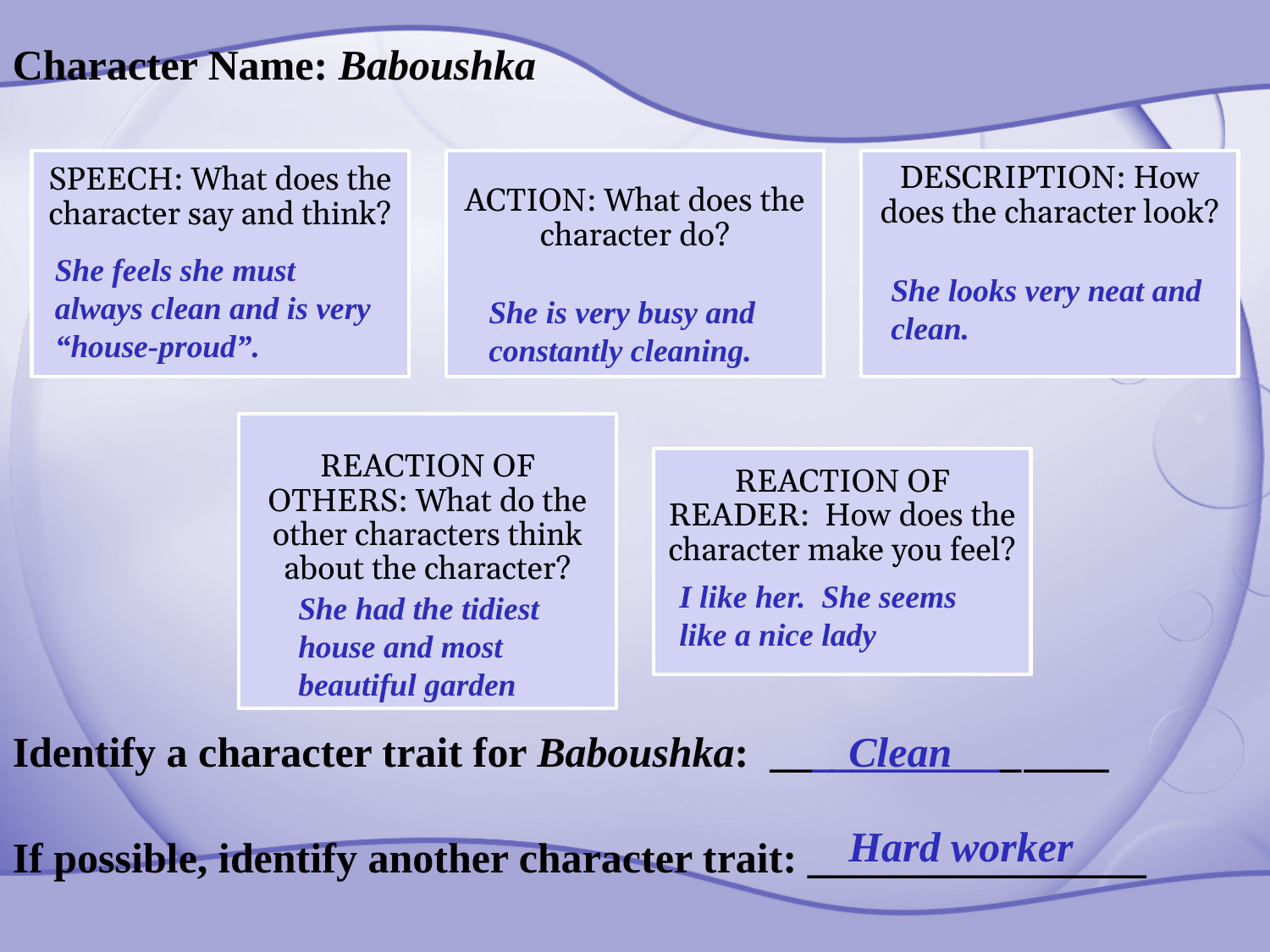

Character Name: Baboushka

SPEECH: What does the character say and think?

ACTION: What does the character do?

DESCRIPTION: How does the character look?

REACTION OF OTHERS: What do the other characters think about the character?

REACTION OF READER:  How does the character make you feel?

She feels she must always clean and is very “house-proud”.
She looks very neat and clean.
She is very busy and constantly cleaning.
I like her.  She seems like a nice lady
She had the tidiest house and most beautiful garden
Identify a character trait for Baboushka:  ________________
Clean
Hard worker
If possible, identify another character trait: ________________